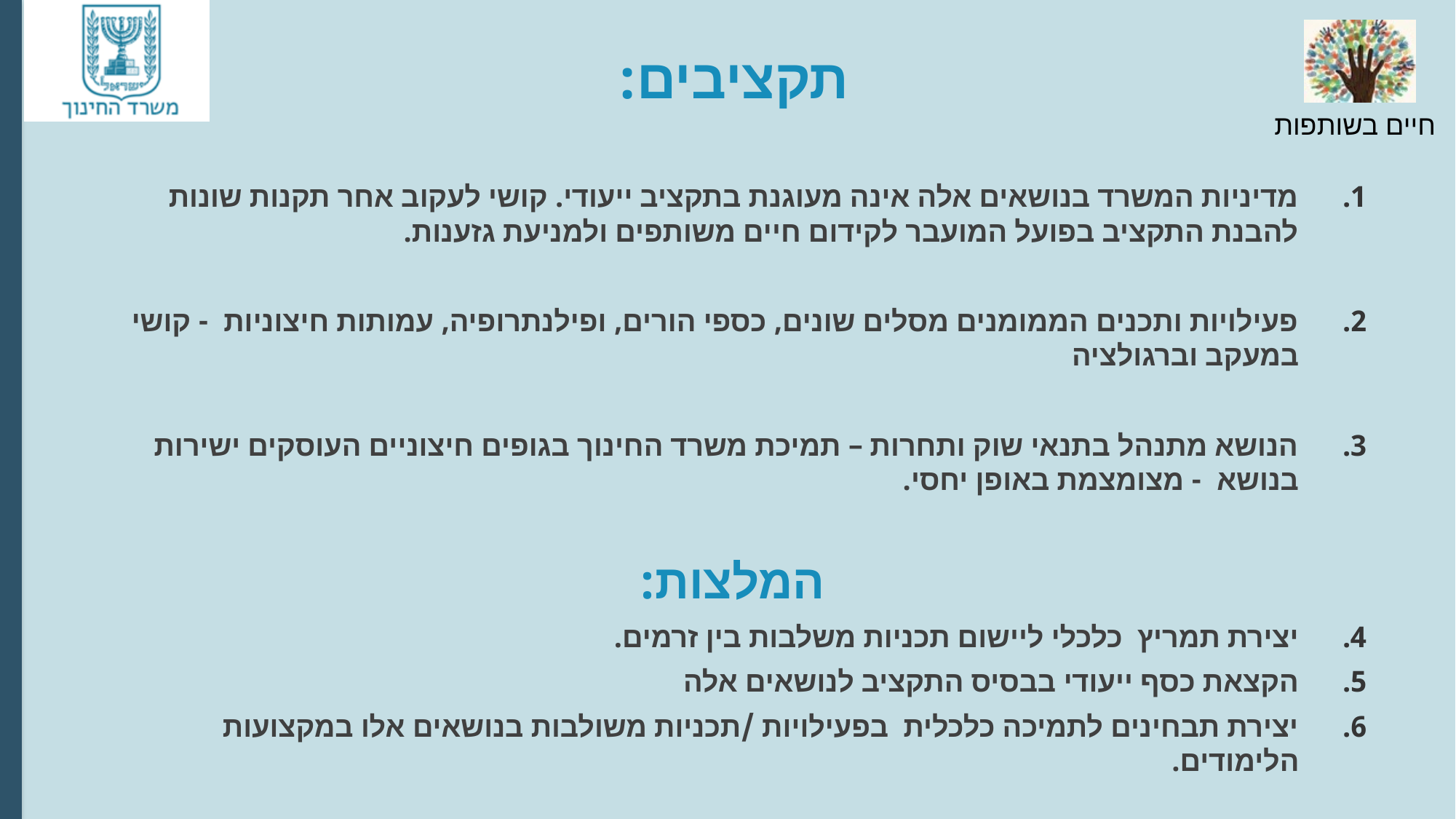

# תקציבים:
מדיניות המשרד בנושאים אלה אינה מעוגנת בתקציב ייעודי. קושי לעקוב אחר תקנות שונות להבנת התקציב בפועל המועבר לקידום חיים משותפים ולמניעת גזענות.

פעילויות ותכנים הממומנים מסלים שונים, כספי הורים, ופילנתרופיה, עמותות חיצוניות  - קושי במעקב וברגולציה

הנושא מתנהל בתנאי שוק ותחרות – תמיכת משרד החינוך בגופים חיצוניים העוסקים ישירות בנושא  - מצומצמת באופן יחסי.

המלצות:
יצירת תמריץ  כלכלי ליישום תכניות משלבות בין זרמים.
הקצאת כסף ייעודי בבסיס התקציב לנושאים אלה
יצירת תבחינים לתמיכה כלכלית  בפעילויות /תכניות משולבות בנושאים אלו במקצועות הלימודים.